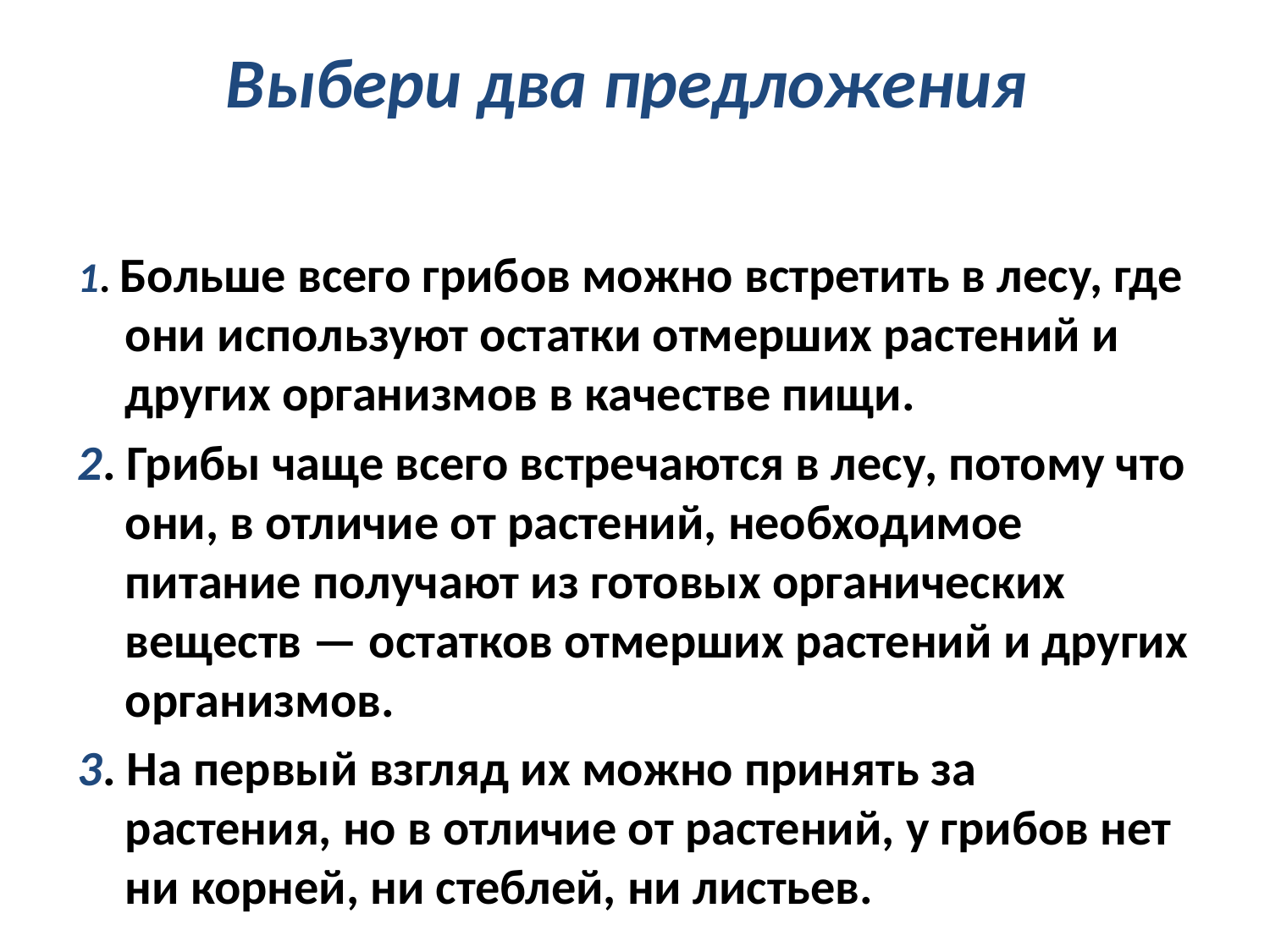

# Выбери два предложения

1. Больше всего грибов можно встретить в лесу, где они используют остатки отмерших растений и других организмов в качестве пищи.
2. Грибы чаще всего встречаются в лесу, потому что они, в отличие от растений, необходимое питание получают из готовых органических веществ — остатков отмерших растений и других организмов.
3. На первый взгляд их можно принять за растения, но в отличие от растений, у грибов нет ни корней, ни стеблей, ни листьев.